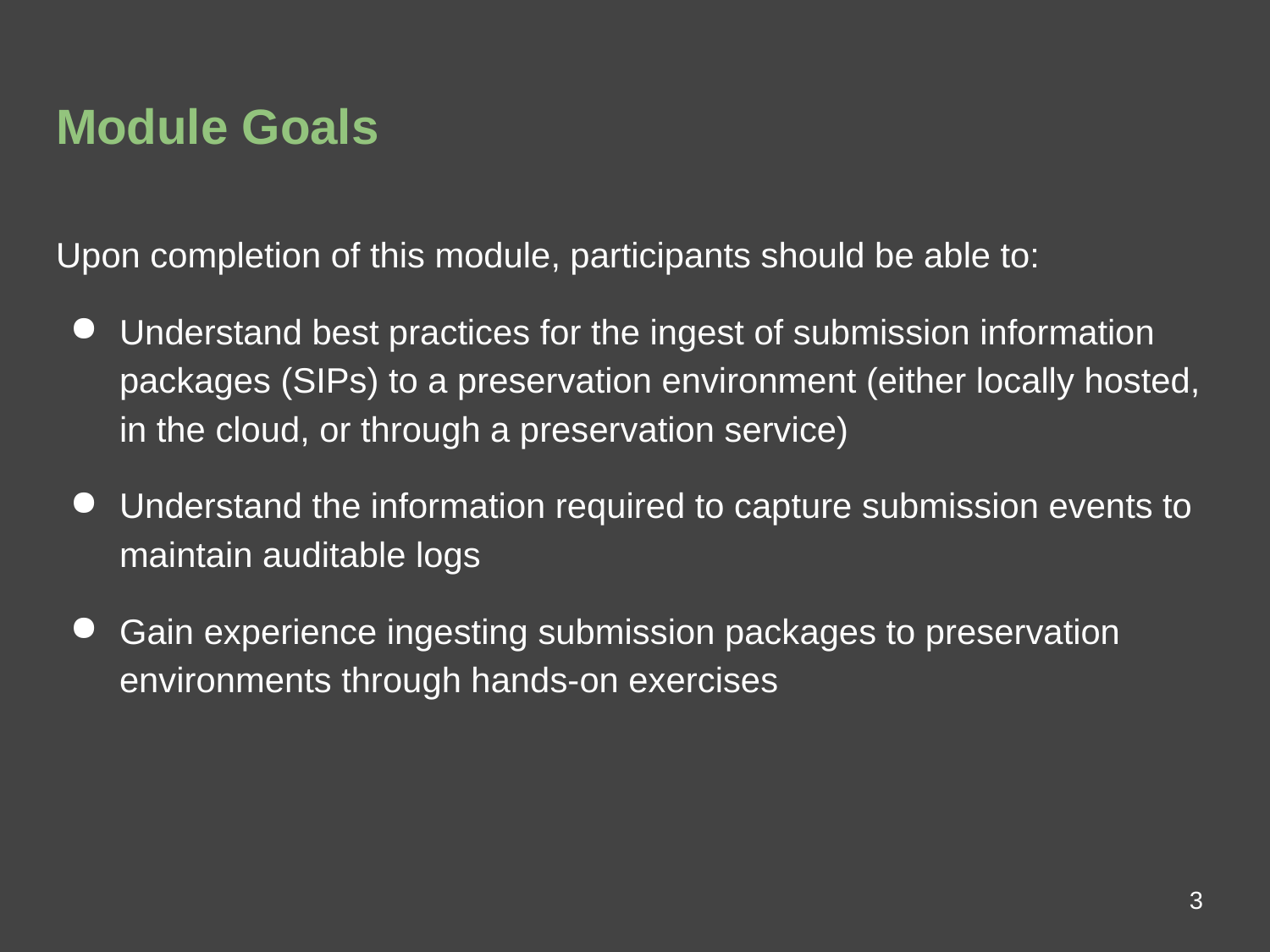

# Module Goals
Upon completion of this module, participants should be able to:
Understand best practices for the ingest of submission information packages (SIPs) to a preservation environment (either locally hosted, in the cloud, or through a preservation service)
Understand the information required to capture submission events to maintain auditable logs
Gain experience ingesting submission packages to preservation environments through hands-on exercises
3